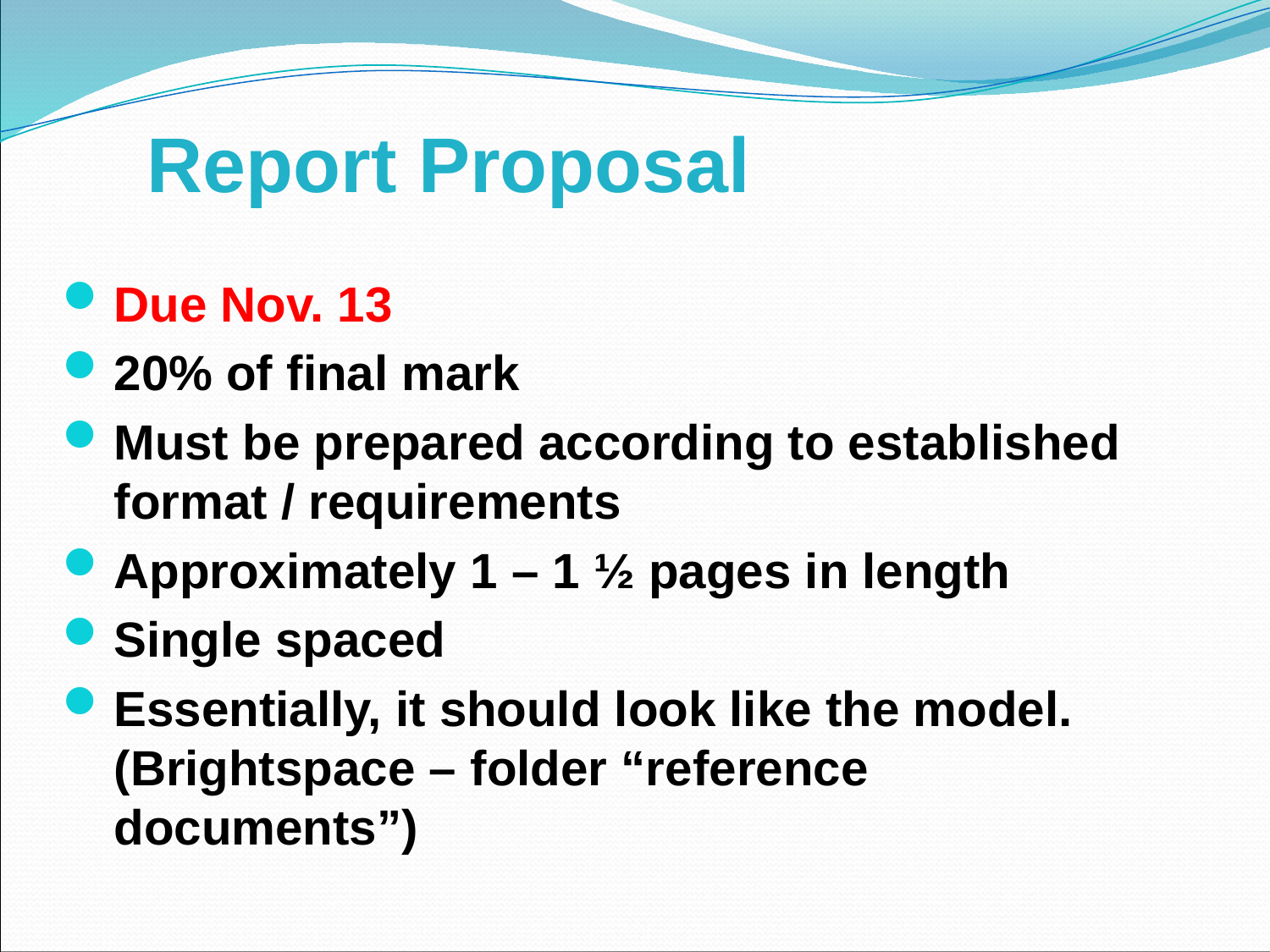

# Report Proposal
Due Nov. 13
20% of final mark
Must be prepared according to established format / requirements
Approximately 1 – 1 ½ pages in length
Single spaced
Essentially, it should look like the model. (Brightspace – folder “reference documents”)